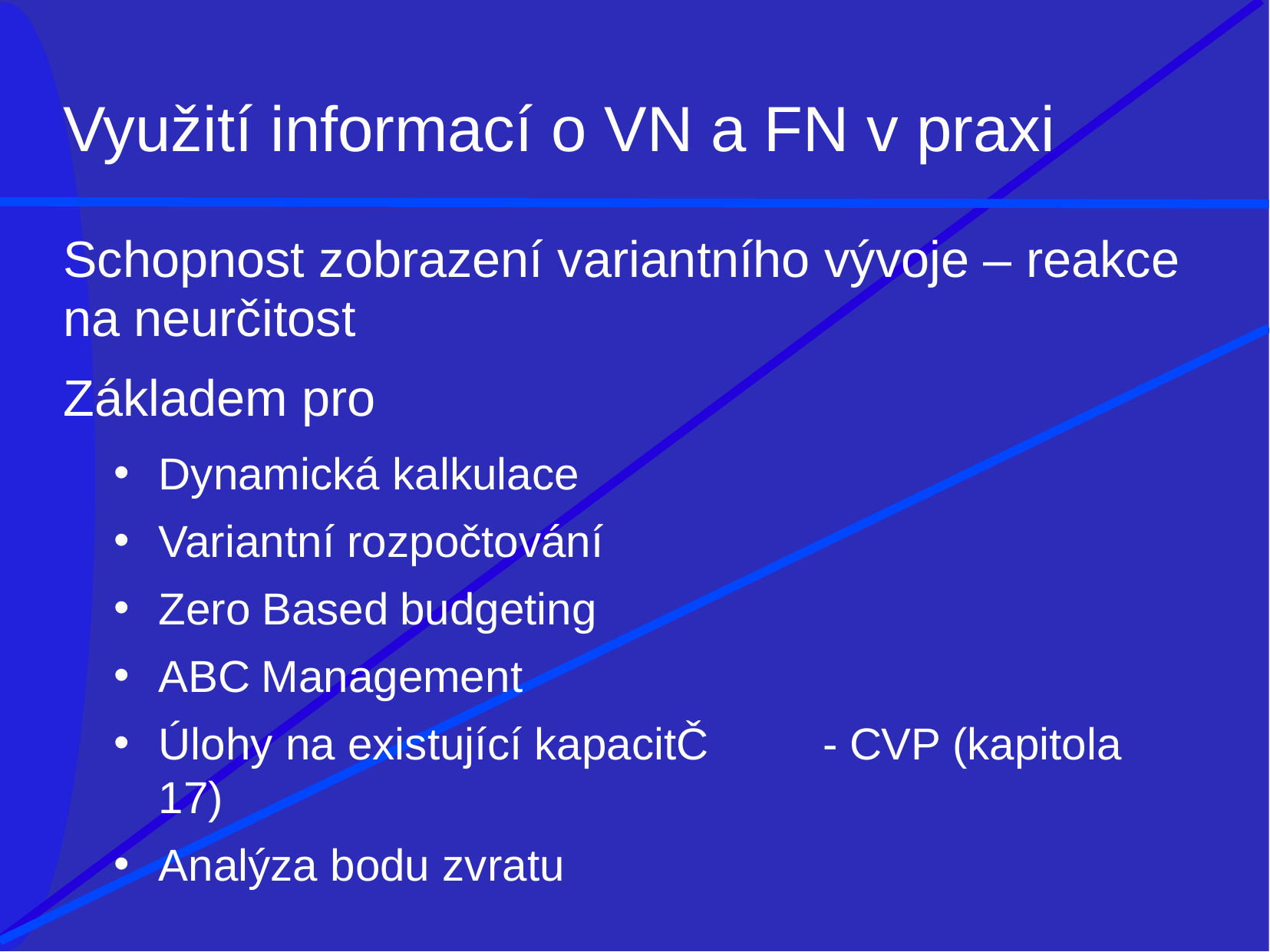

# Využití informací o VN a FN v praxi
Schopnost zobrazení variantního vývoje – reakce
na neurčitost
Základem pro
Dynamická kalkulace
Variantní rozpočtování
Zero Based budgeting
ABC Management
Úlohy na existující kapacitČ	- CVP (kapitola 17)
Analýza bodu zvratu